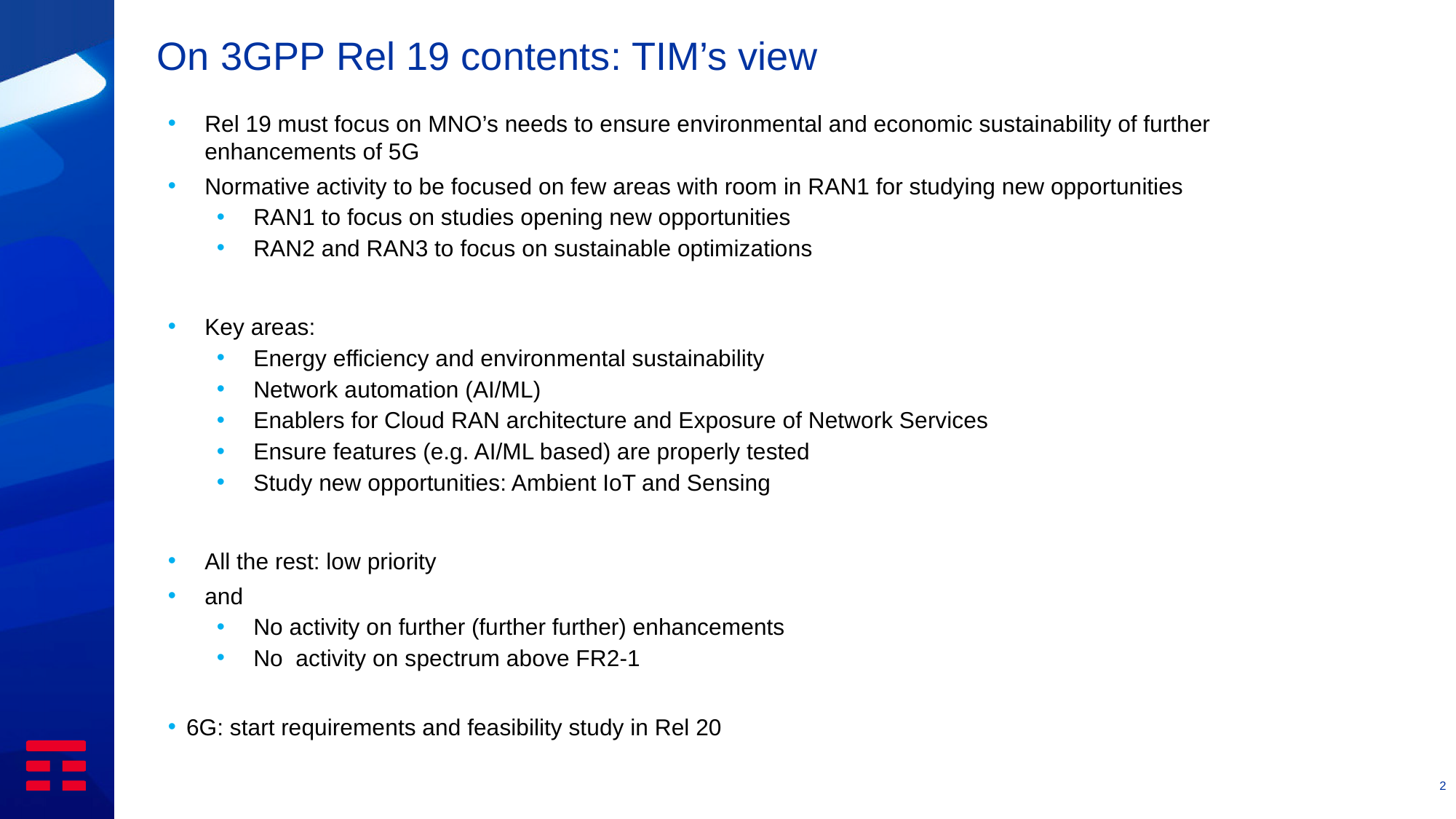

# On 3GPP Rel 19 contents: TIM’s view
Rel 19 must focus on MNO’s needs to ensure environmental and economic sustainability of further enhancements of 5G
Normative activity to be focused on few areas with room in RAN1 for studying new opportunities
RAN1 to focus on studies opening new opportunities
RAN2 and RAN3 to focus on sustainable optimizations

Key areas:
Energy efficiency and environmental sustainability
Network automation (AI/ML)
Enablers for Cloud RAN architecture and Exposure of Network Services
Ensure features (e.g. AI/ML based) are properly tested
Study new opportunities: Ambient IoT and Sensing

All the rest: low priority
and
No activity on further (further further) enhancements
No  activity on spectrum above FR2-1

6G: start requirements and feasibility study in Rel 20